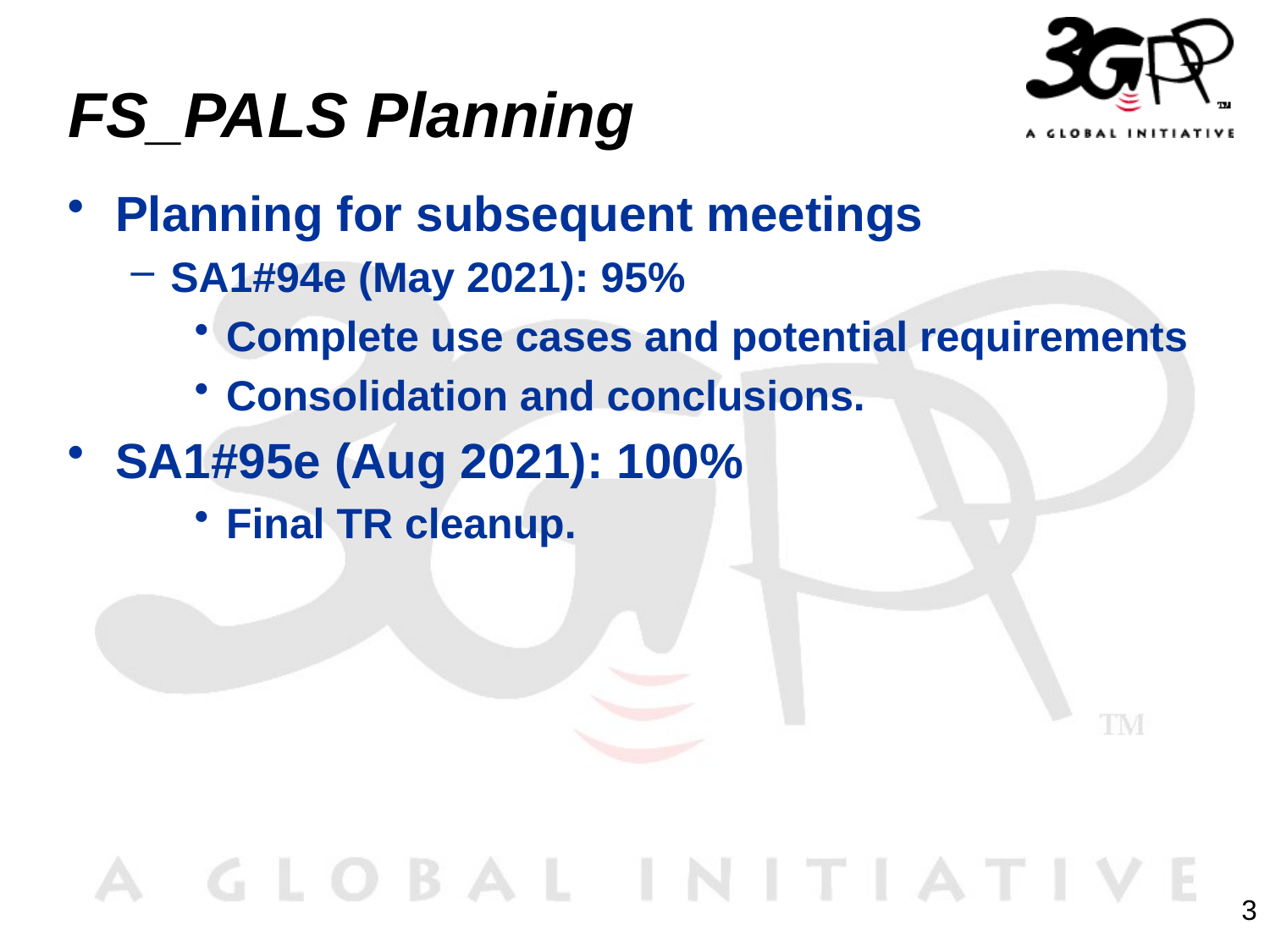

# FS_PALS Planning
Planning for subsequent meetings
SA1#94e (May 2021): 95%
Complete use cases and potential requirements
Consolidation and conclusions.
SA1#95e (Aug 2021): 100%
Final TR cleanup.

3